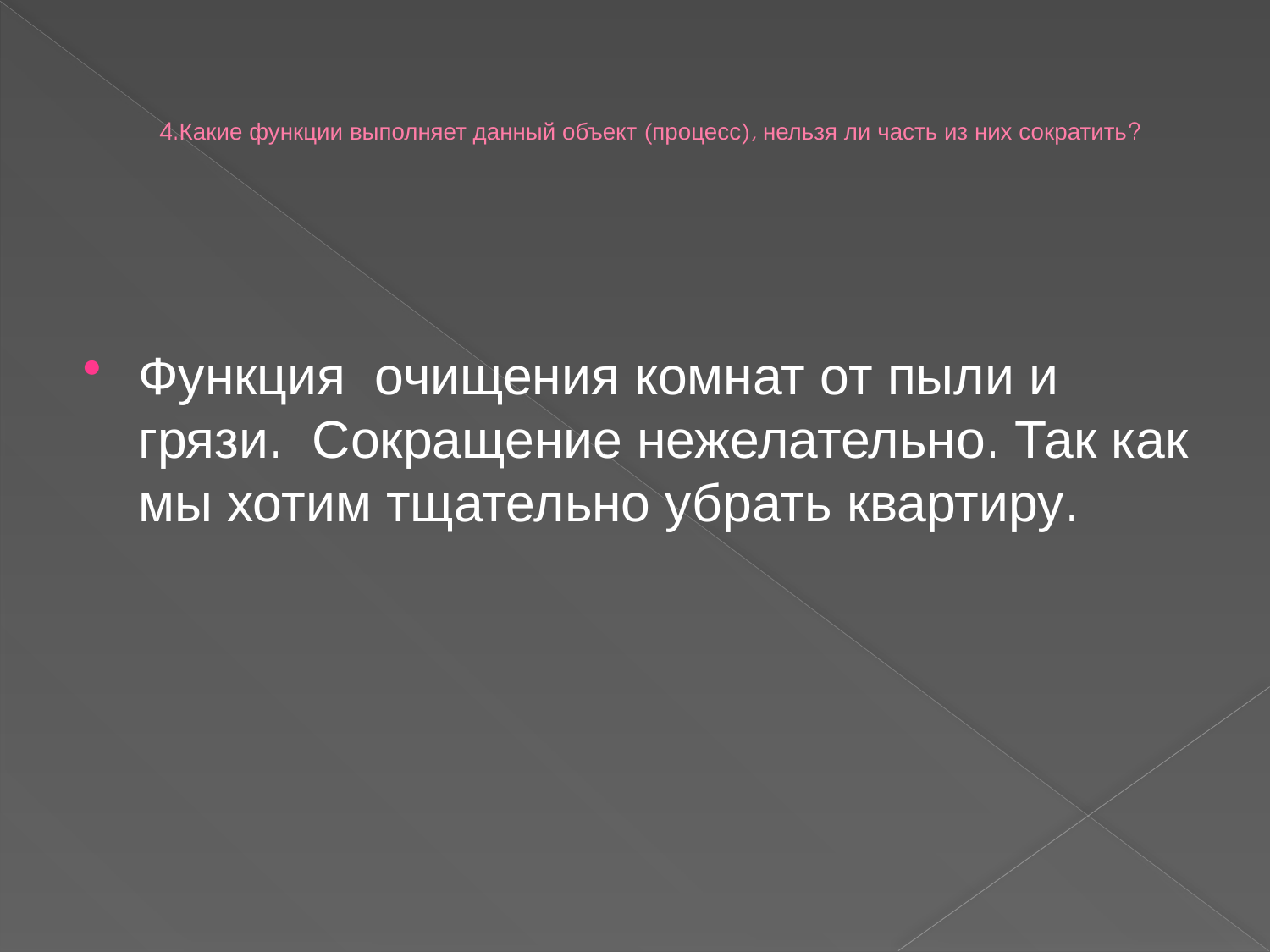

# 4.Какие функции выполняет данный объект (процесс), нельзя ли часть из них сократить?

Функция  очищения комнат от пыли и грязи.  Сокращение нежелательно. Так как мы хотим тщательно убрать квартиру.